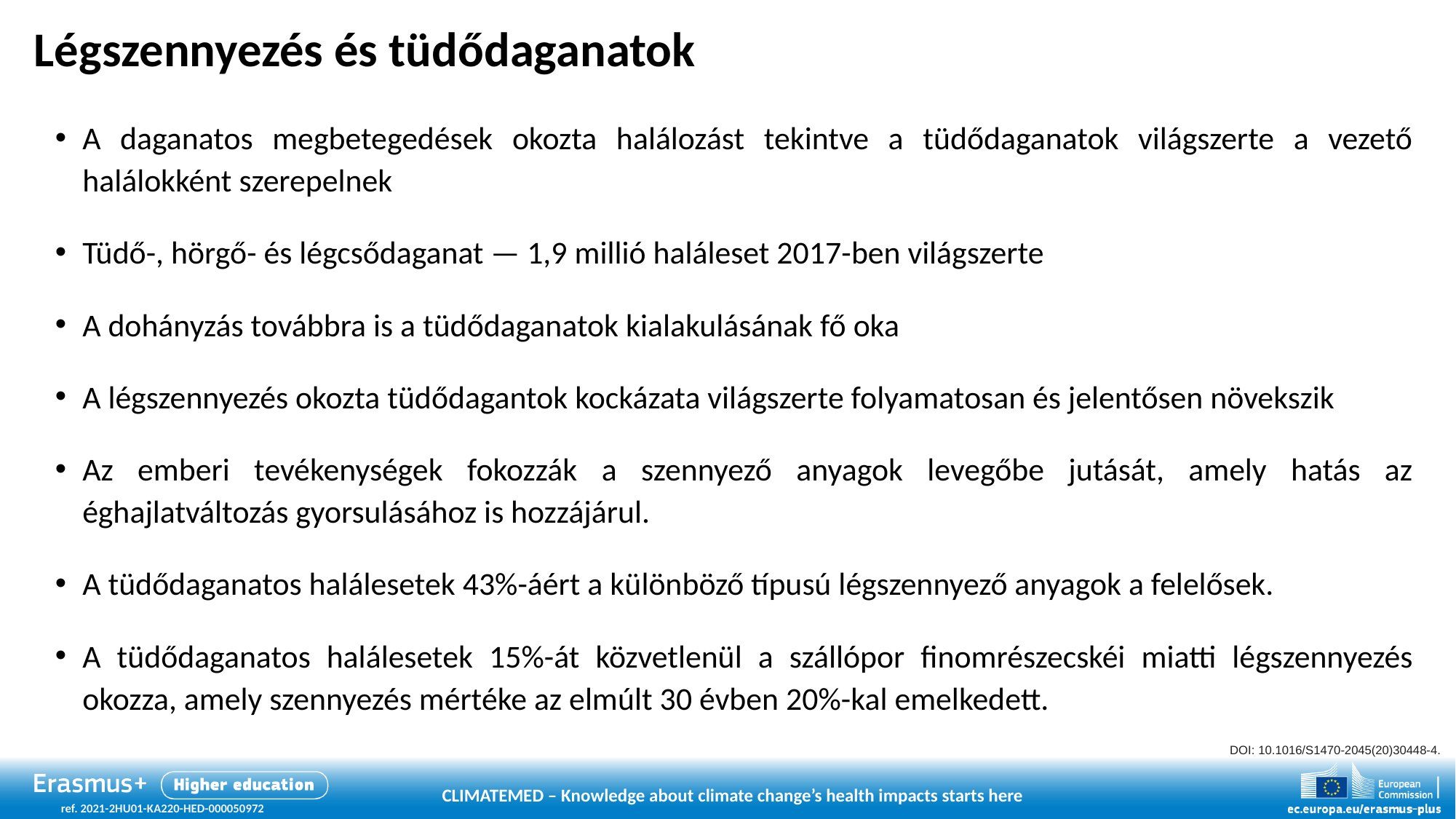

# Légszennyezés és tüdődaganatok
A daganatos megbetegedések okozta halálozást tekintve a tüdődaganatok világszerte a vezető halálokként szerepelnek
Tüdő-, hörgő- és légcsődaganat — 1,9 millió haláleset 2017-ben világszerte
A dohányzás továbbra is a tüdődaganatok kialakulásának fő oka
A légszennyezés okozta tüdődagantok kockázata világszerte folyamatosan és jelentősen növekszik
Az emberi tevékenységek fokozzák a szennyező anyagok levegőbe jutását, amely hatás az éghajlatváltozás gyorsulásához is hozzájárul.
A tüdődaganatos halálesetek 43%-áért a különböző típusú légszennyező anyagok a felelősek.
A tüdődaganatos halálesetek 15%-át közvetlenül a szállópor finomrészecskéi miatti légszennyezés okozza, amely szennyezés mértéke az elmúlt 30 évben 20%-kal emelkedett.
DOI: 10.1016/S1470-2045(20)30448-4.